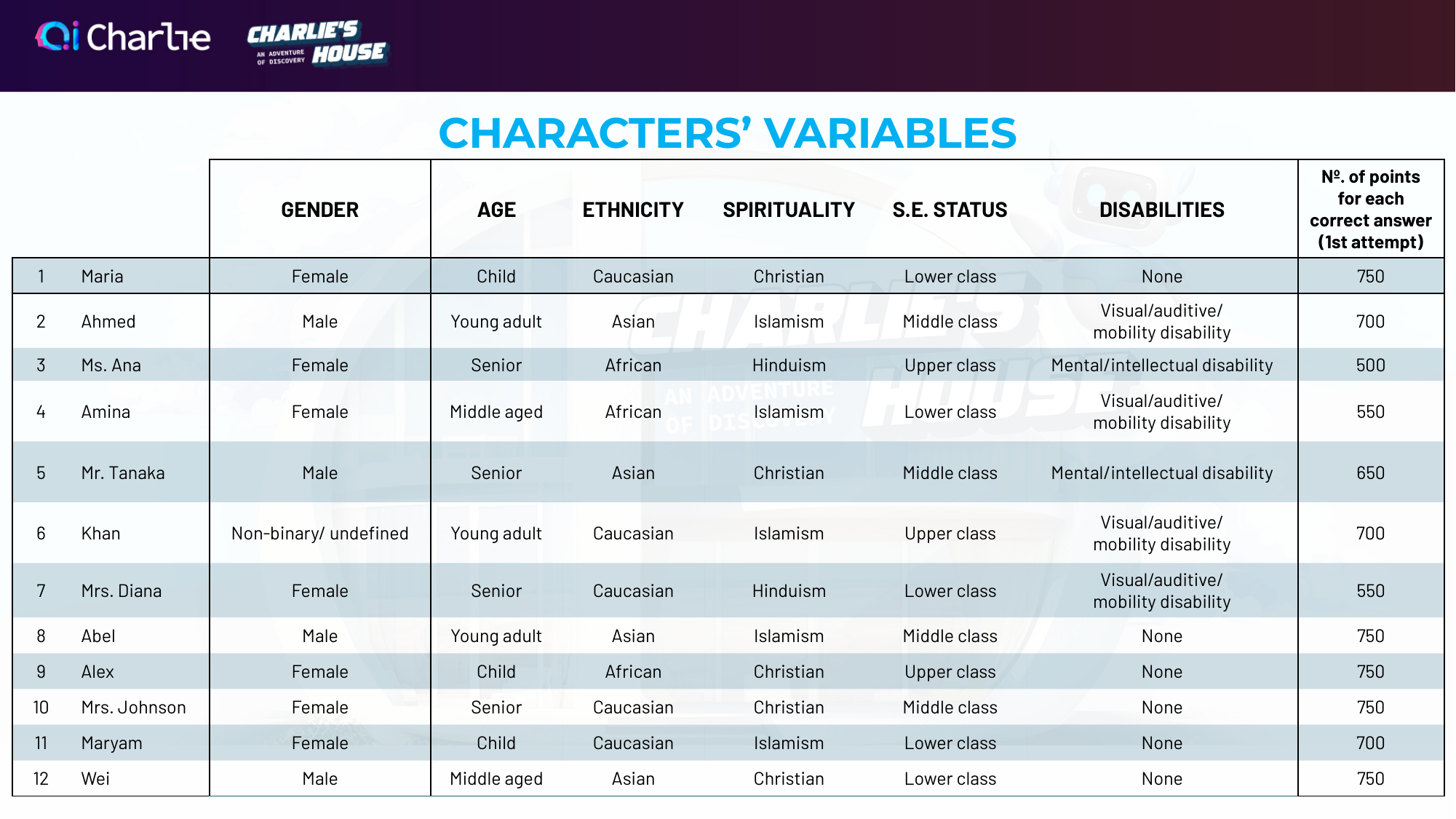

CHARACTERS’ VARIABLES
|  |  | GENDER | AGE | ETHNICITY | SPIRITUALITY | S.E. STATUS | DISABILITIES | Nº. of points for each correct answer (1st attempt) |
| --- | --- | --- | --- | --- | --- | --- | --- | --- |
| 1 | Maria | Female | Child | Caucasian | Christian | Lower class | None | 750 |
| 2 | Ahmed | Male | Young adult | Asian | Islamism | Middle class | Visual/auditive/ mobility disability | 700 |
| 3 | Ms. Ana | Female | Senior | African | Hinduism | Upper class | Mental/intellectual disability | 500 |
| 4 | Amina | Female | Middle aged | African | Islamism | Lower class | Visual/auditive/ mobility disability | 550 |
| 5 | Mr. Tanaka | Male | Senior | Asian | Christian | Middle class | Mental/intellectual disability | 650 |
| 6 | Khan | Non-binary/ undefined | Young adult | Caucasian | Islamism | Upper class | Visual/auditive/ mobility disability | 700 |
| 7 | Mrs. Diana | Female | Senior | Caucasian | Hinduism | Lower class | Visual/auditive/ mobility disability | 550 |
| 8 | Abel | Male | Young adult | Asian | Islamism | Middle class | None | 750 |
| 9 | Alex | Female | Child | African | Christian | Upper class | None | 750 |
| 10 | Mrs. Johnson | Female | Senior | Caucasian | Christian | Middle class | None | 750 |
| 11 | Maryam | Female | Child | Caucasian | Islamism | Lower class | None | 700 |
| 12 | Wei | Male | Middle aged | Asian | Christian | Lower class | None | 750 |